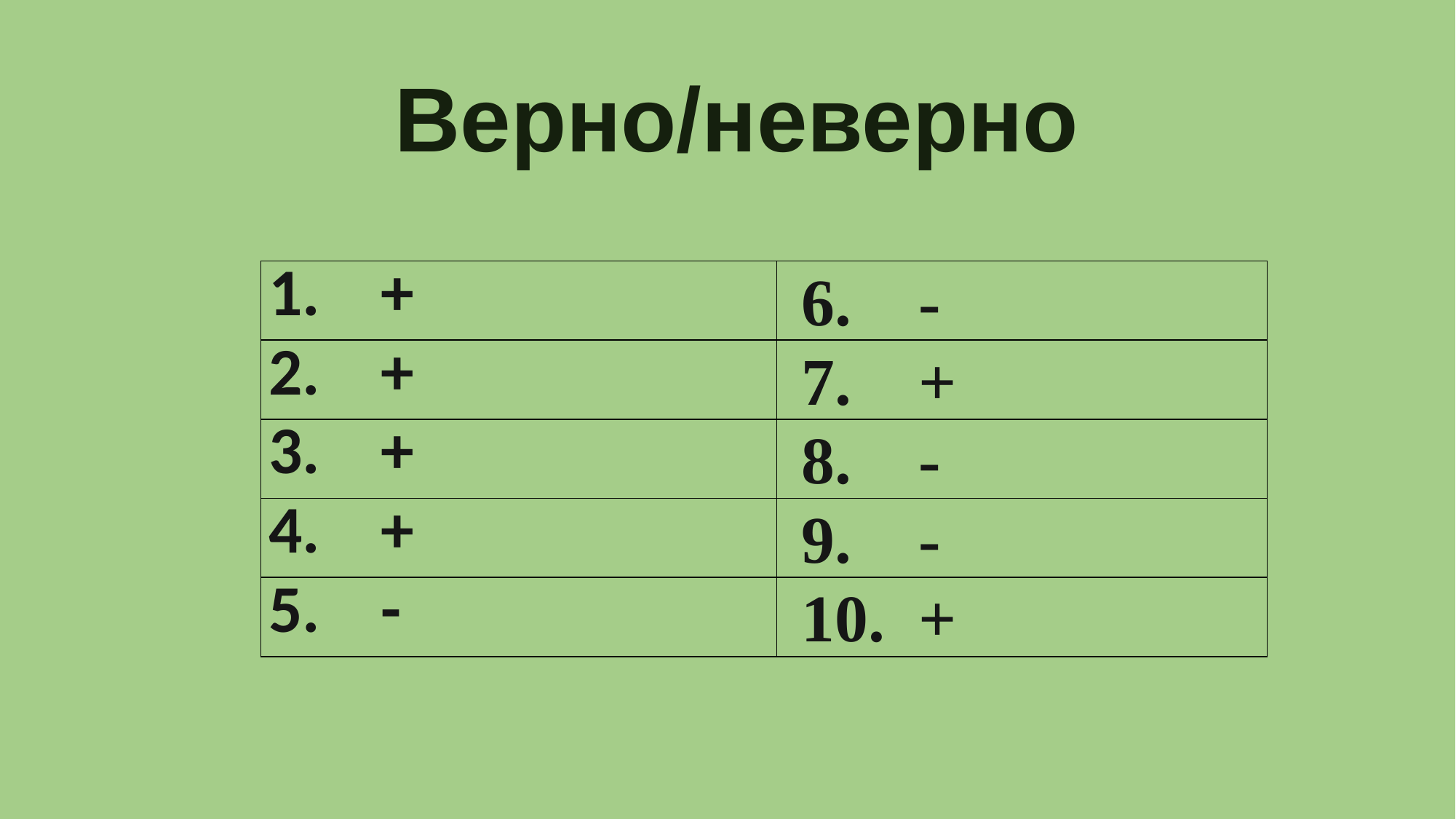

# Верно/неверно
| 1. + | 6. - |
| --- | --- |
| 2. + | 7. + |
| 3. + | 8. - |
| 4. + | 9. - |
| 5. - | 10. + |